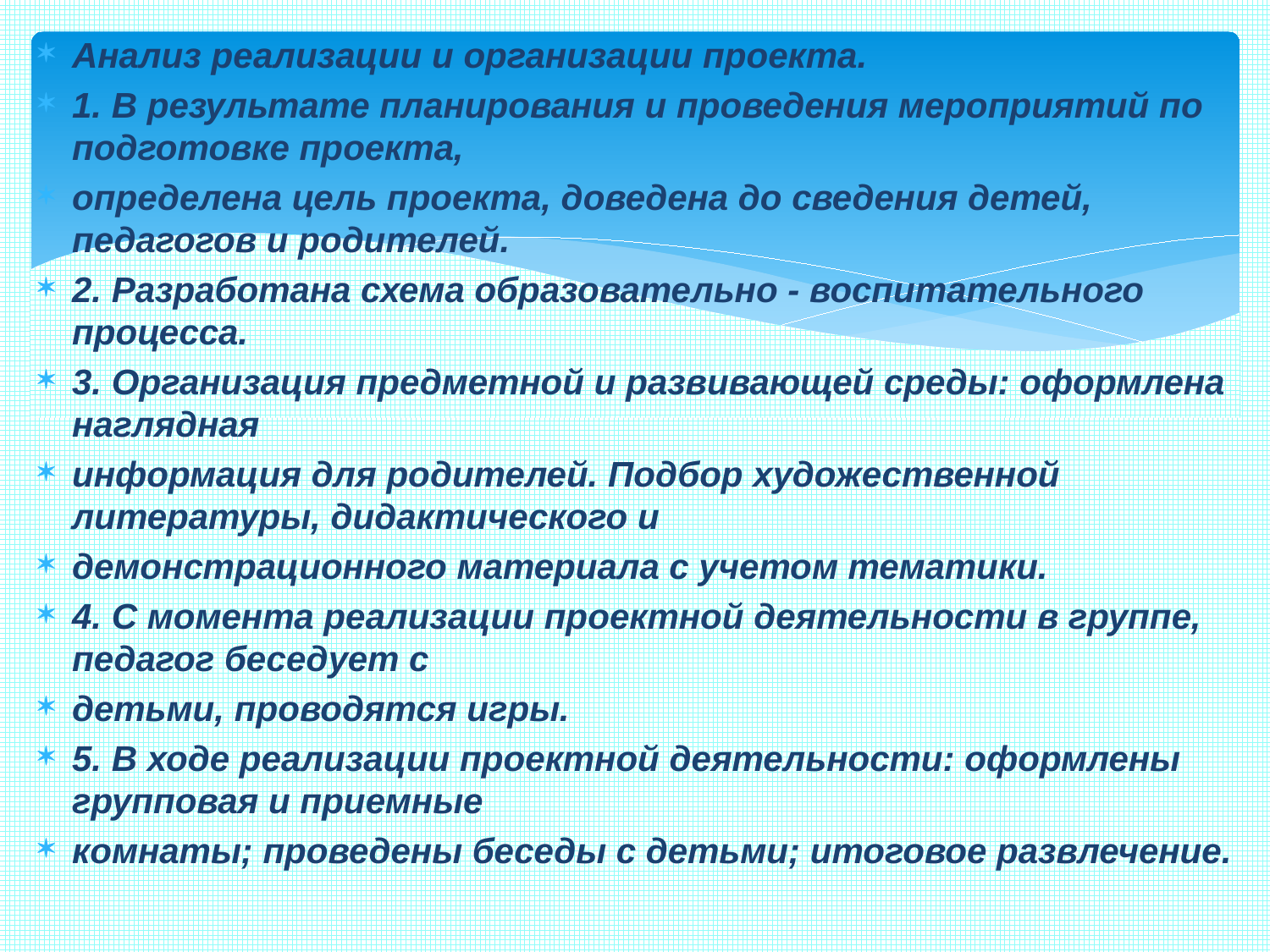

Анализ реализации и организации проекта.
1. В результате планирования и проведения мероприятий по подготовке проекта,
определена цель проекта, доведена до сведения детей, педагогов и родителей.
2. Разработана схема образовательно - воспитательного процесса.
3. Организация предметной и развивающей среды: оформлена наглядная
информация для родителей. Подбор художественной литературы, дидактического и
демонстрационного материала с учетом тематики.
4. С момента реализации проектной деятельности в группе, педагог беседует с
детьми, проводятся игры.
5. В ходе реализации проектной деятельности: оформлены групповая и приемные
комнаты; проведены беседы с детьми; итоговое развлечение.